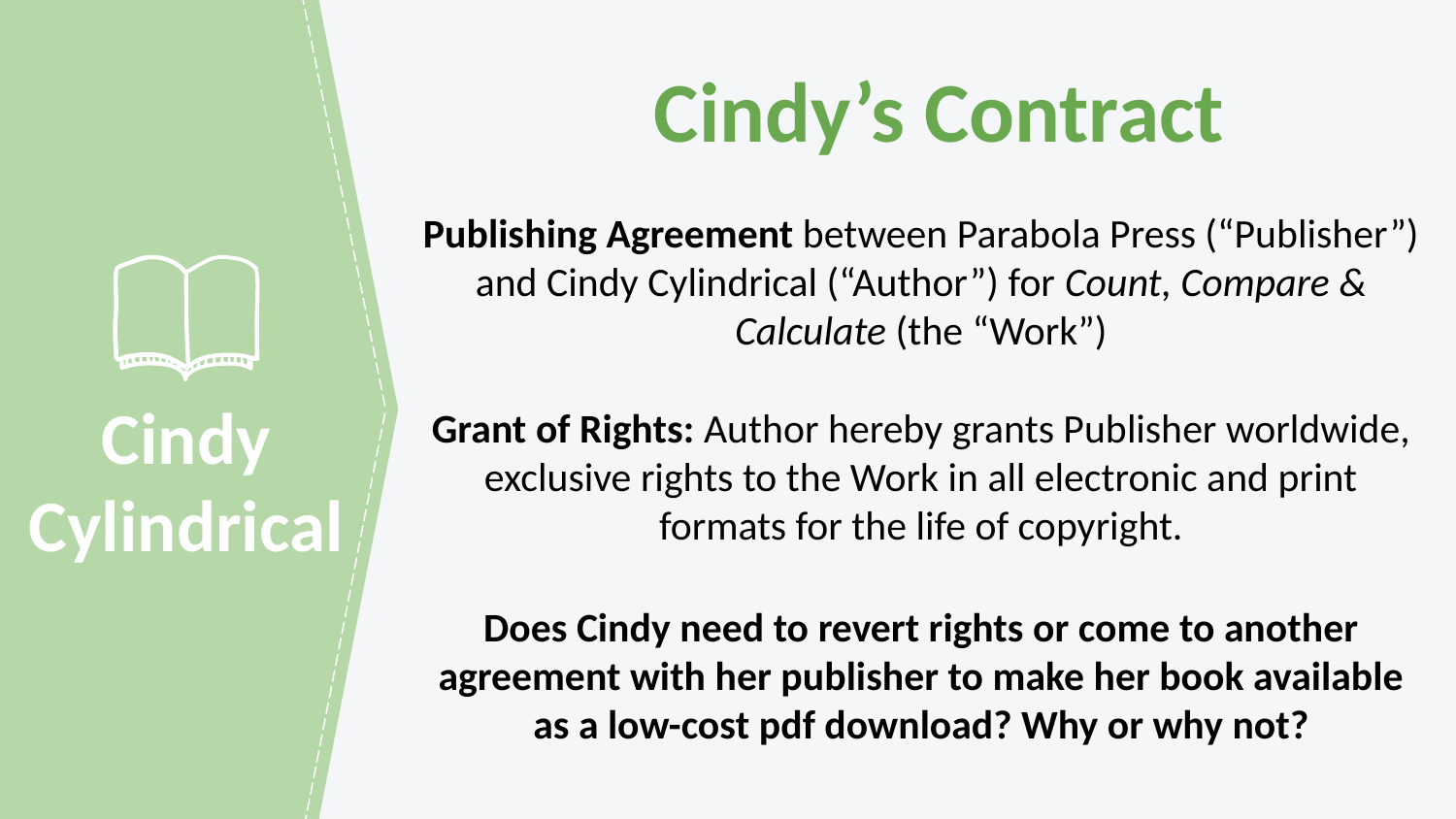

Cindy’s Contract
Publishing Agreement between Parabola Press (“Publisher”) and Cindy Cylindrical (“Author”) for Count, Compare & Calculate (the “Work”)

Grant of Rights: Author hereby grants Publisher worldwide, exclusive rights to the Work in all electronic and print formats for the life of copyright.

Does Cindy need to revert rights or come to another agreement with her publisher to make her book available as a low-cost pdf download? Why or why not?

Cindy Cylindrical